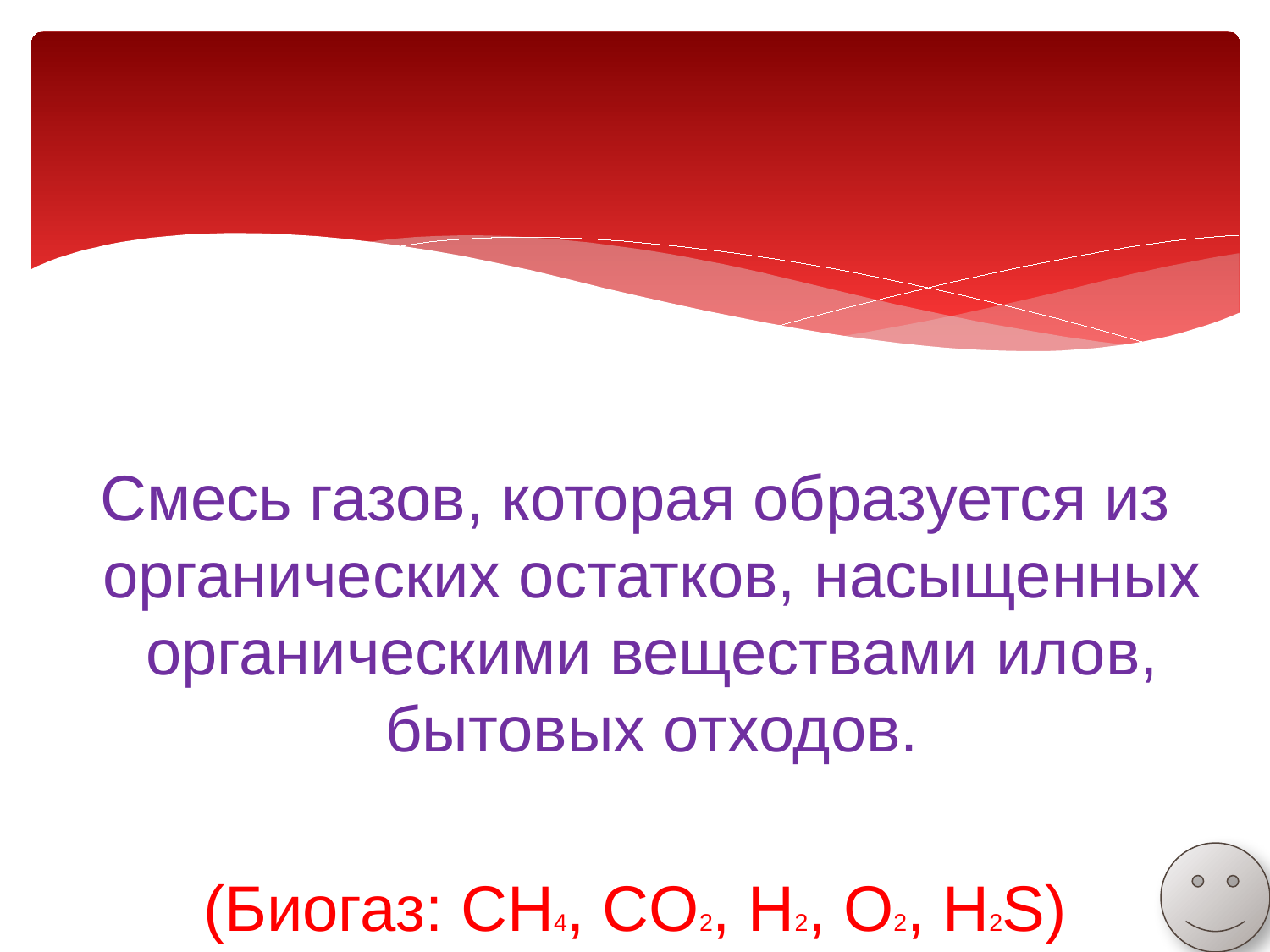

Смесь газов, которая образуется из органических остатков, насыщенных органическими веществами илов, бытовых отходов.

(Биогаз: CH4, CO2, H2, O2, H2S)
#